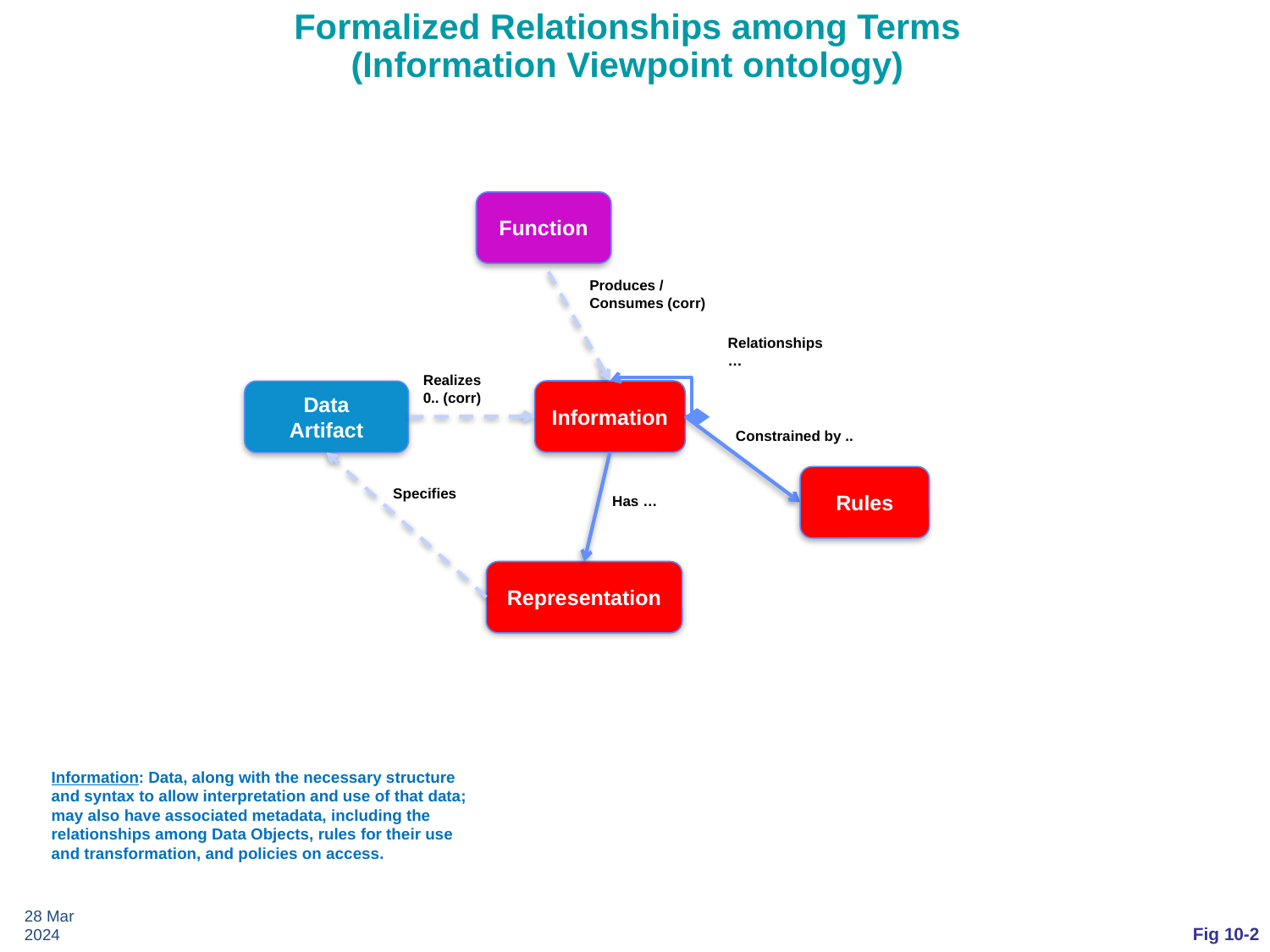

# Formalized Relationships among Terms (Information Viewpoint ontology)
Function
Produces / Consumes (corr)
Relationships …
Realizes 0.. (corr)
Information
Data
Artifact

Constrained by ..
Rules
Specifies
Has …
Representation
Information: Data, along with the necessary structure and syntax to allow interpretation and use of that data; may also have associated metadata, including the relationships among Data Objects, rules for their use and transformation, and policies on access.
28 Mar 2024
Fig 10-2